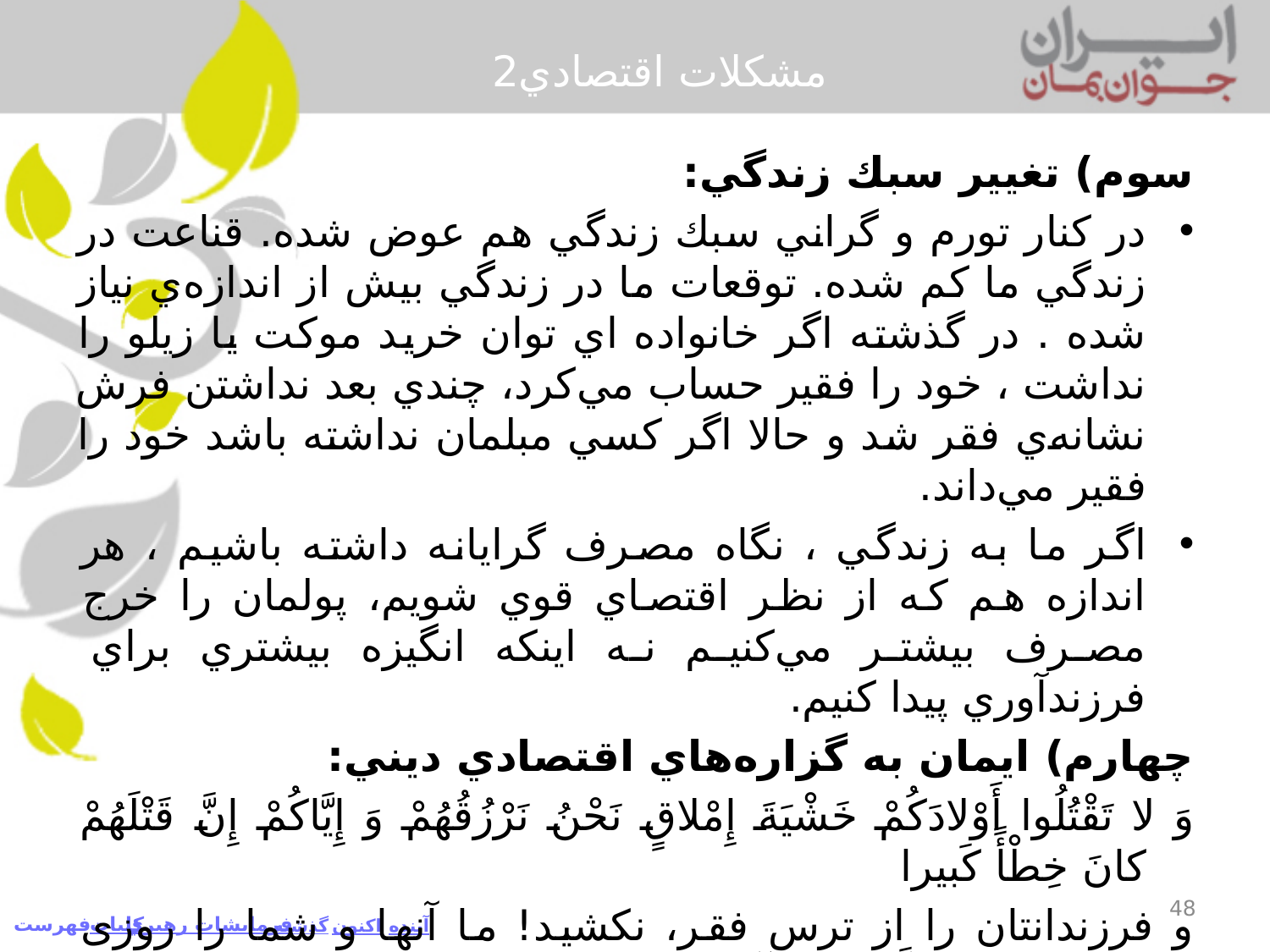

# مشكلات اقتصادي2
سوم) تغيير سبك زندگي:
در كنار تورم و گراني سبك زندگي هم عوض شده. قناعت در زندگي ما كم شده. توقعات ما در زندگي بيش از اندازه‌ي نياز شده . در گذشته اگر خانواده اي توان خريد موكت يا زيلو را نداشت ، خود را فقير حساب مي‌كرد، چندي بعد نداشتن فرش نشانه‌ي فقر شد و حالا اگر كسي مبلمان نداشته باشد خود را فقير مي‌داند.
اگر ما به زندگي ، نگاه مصرف گرايانه داشته باشيم ، هر اندازه هم كه از نظر اقتصاي قوي شويم، پولمان را خرج مصرف بيشتر مي‌كنيم نه اينكه انگيزه بيشتري براي فرزندآوري پيدا كنيم.
چهارم) ايمان به گزاره‌هاي اقتصادي ديني:
وَ لا تَقْتُلُوا أَوْلادَكُمْ خَشْيَةَ إِمْلاقٍ نَحْنُ نَرْزُقُهُمْ وَ إِيَّاكُمْ إِنَّ قَتْلَهُمْ كانَ خِطْأً كَبيرا
و فرزندانتان را از ترس فقر، نكشيد! ما آنها و شما را روزى مى‏دهيم مسلماً كشتن آنها گناه بزرگى است! (اسرا 31)
48